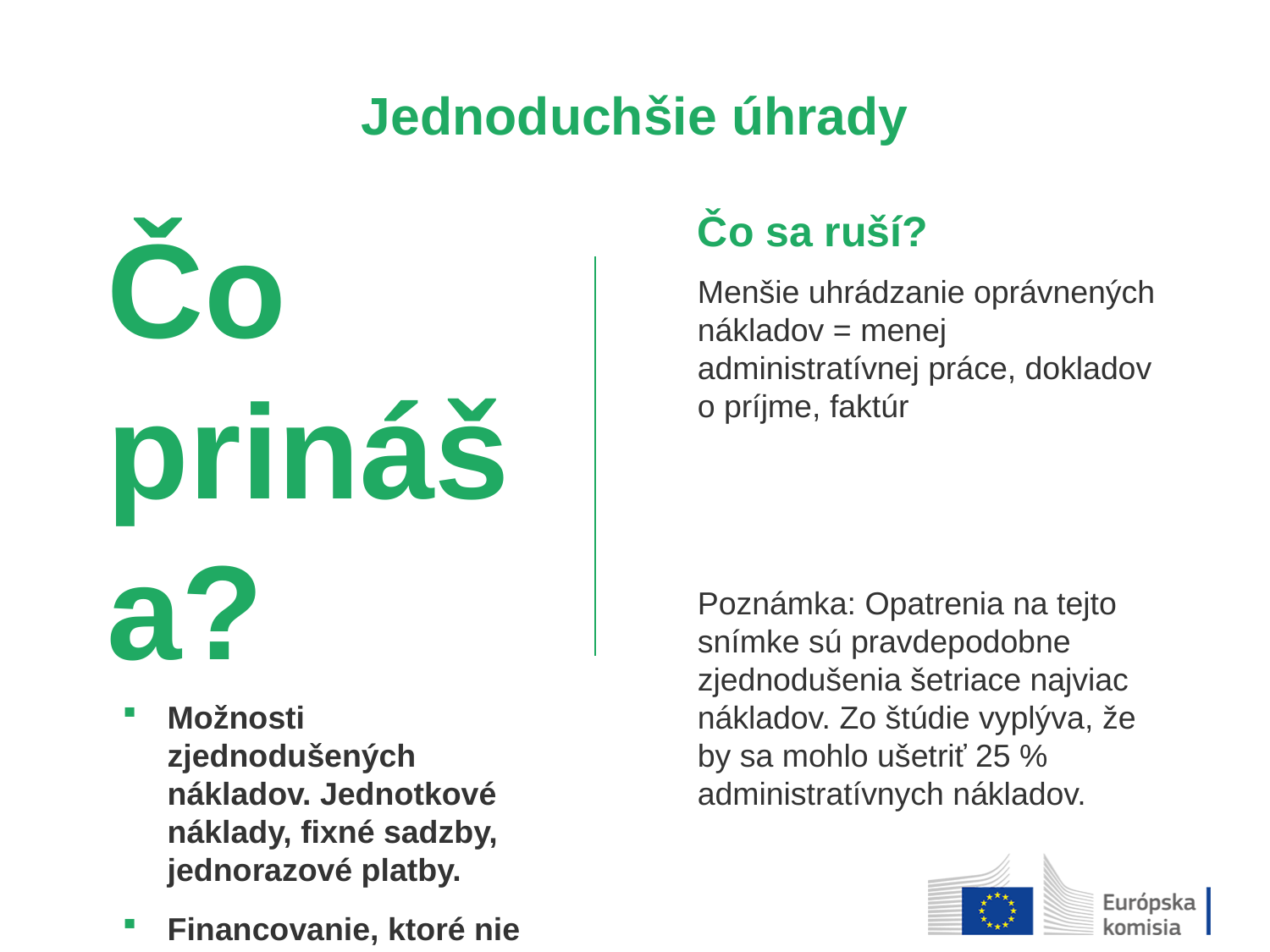

Jednoduchšie úhrady
Čo prináša?
Možnosti zjednodušených nákladov. Jednotkové náklady, fixné sadzby, jednorazové platby.
Financovanie, ktoré nie je previazané s nákladmi (= založené na podmienkach alebo medzníkoch)
Technická pomoc spojená s vykonávaním alebo medzníkmi, ako sa
uvádza vyššie

Čo sa ruší?
Menšie uhrádzanie oprávnených nákladov = menej administratívnej práce, dokladov o príjme, faktúr

Poznámka: Opatrenia na tejto snímke sú pravdepodobne zjednodušenia šetriace najviac nákladov. Zo štúdie vyplýva, že by sa mohlo ušetriť 25 % administratívnych nákladov.